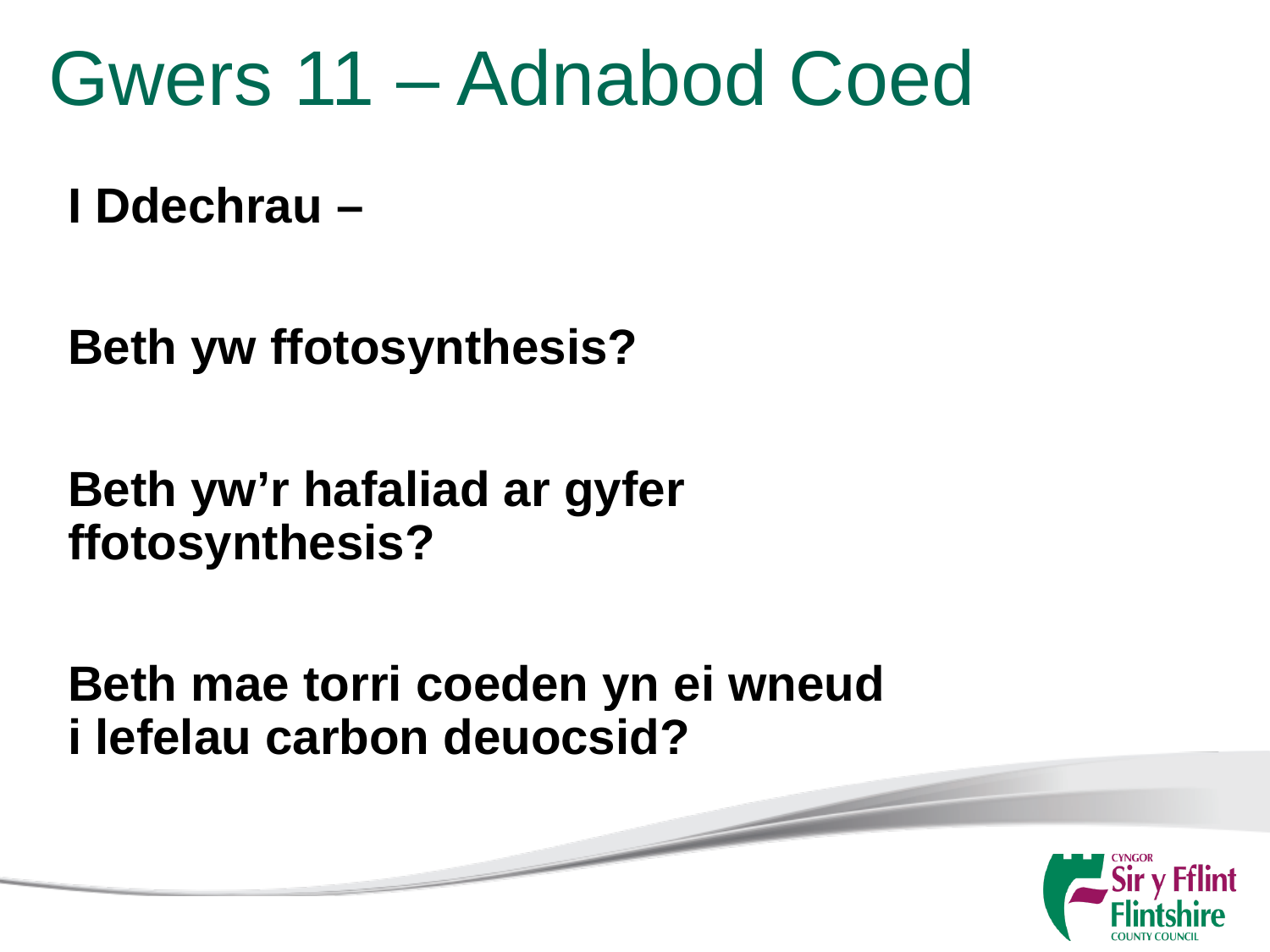

Gwers 11 – Adnabod Coed
I Ddechrau –

Beth yw ffotosynthesis?

Beth yw’r hafaliad ar gyfer ffotosynthesis?

Beth mae torri coeden yn ei wneud i lefelau carbon deuocsid?